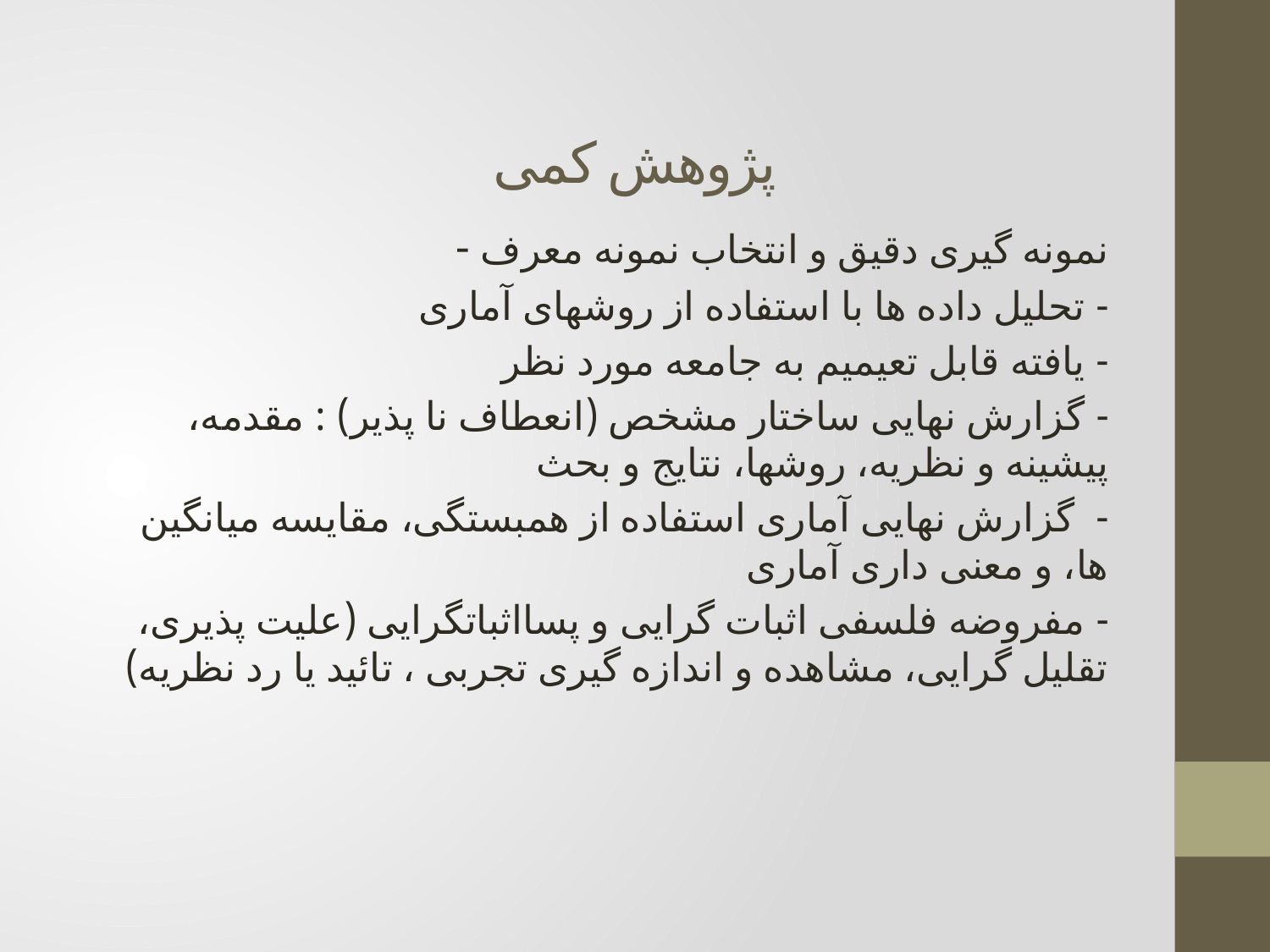

# پژوهش کمی
- نمونه گیری دقیق و انتخاب نمونه معرف
- تحلیل داده ها با استفاده از روشهای آماری
- یافته قابل تعیمیم به جامعه مورد نظر
- گزارش نهایی ساختار مشخص (انعطاف نا پذیر) : مقدمه، پیشینه و نظریه، روشها، نتایج و بحث
-  گزارش نهایی آماری استفاده از همبستگی، مقایسه میانگین ها، و معنی داری آماری
- مفروضه فلسفی اثبات گرایی و پسااثباتگرایی (علیت پذیری، تقلیل گرایی، مشاهده و اندازه گیری تجربی ، تائید یا رد نظریه)